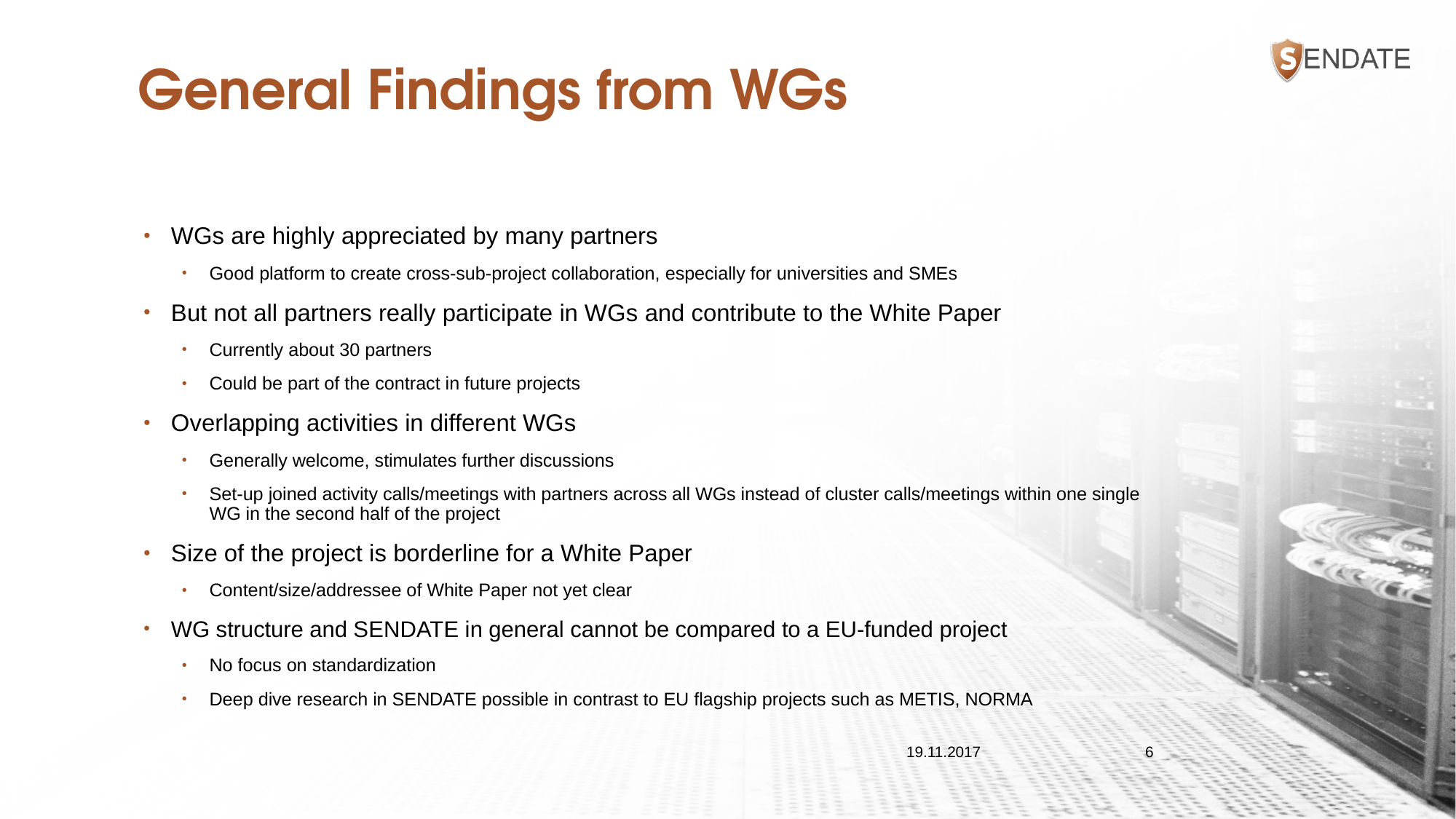

# General Findings from WGs
WGs are highly appreciated by many partners
Good platform to create cross-sub-project collaboration, especially for universities and SMEs
But not all partners really participate in WGs and contribute to the White Paper
Currently about 30 partners
Could be part of the contract in future projects
Overlapping activities in different WGs
Generally welcome, stimulates further discussions
Set-up joined activity calls/meetings with partners across all WGs instead of cluster calls/meetings within one single WG in the second half of the project
Size of the project is borderline for a White Paper
Content/size/addressee of White Paper not yet clear
WG structure and SENDATE in general cannot be compared to a EU-funded project
No focus on standardization
Deep dive research in SENDATE possible in contrast to EU flagship projects such as METIS, NORMA
19.11.2017
6